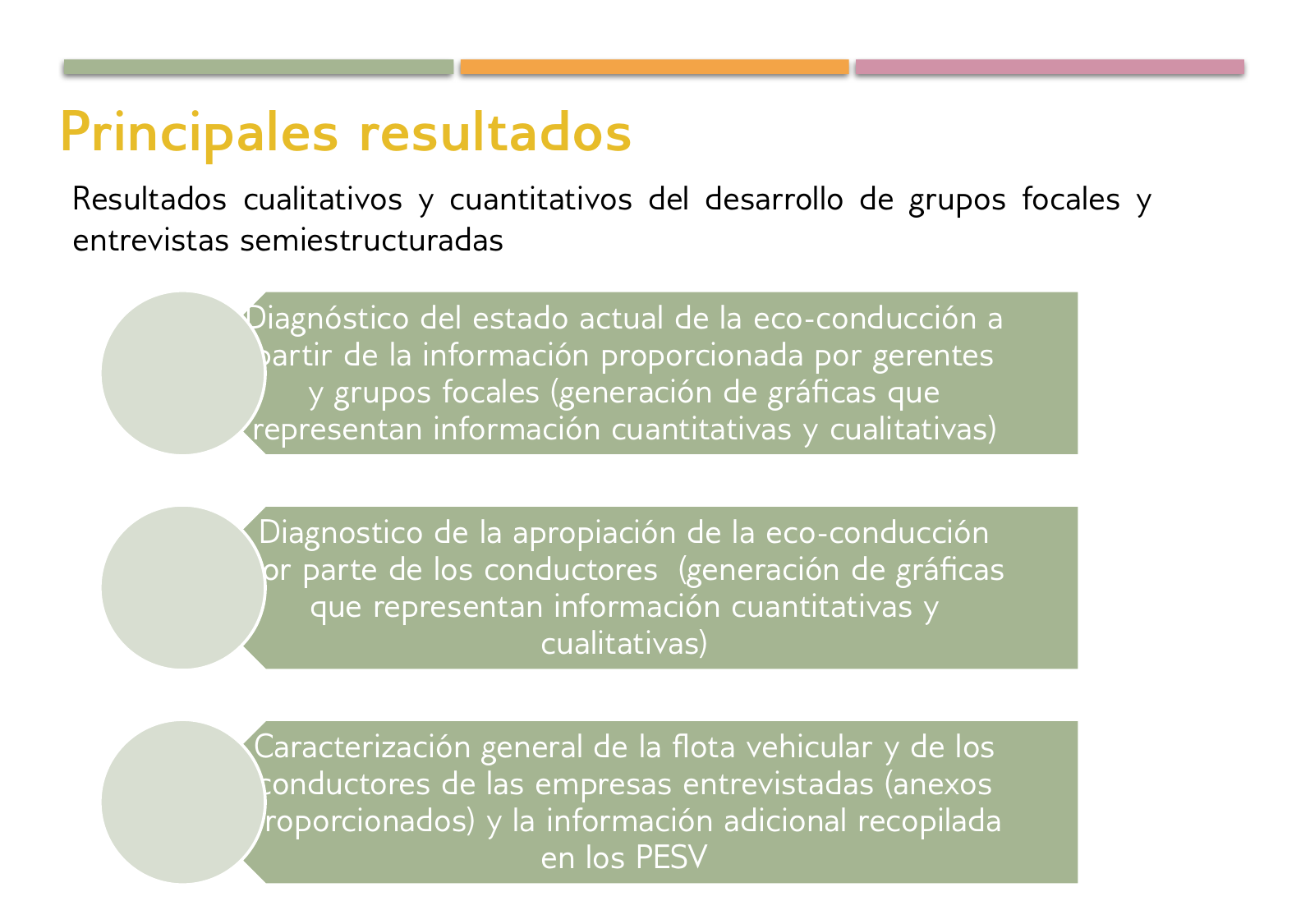

Principales resultados
Resultados cualitativos y cuantitativos del desarrollo de grupos focales y entrevistas semiestructuradas
Diagnóstico del estado actual de la eco-conducción a partir de la información proporcionada por gerentes y grupos focales (generación de gráficas que representan información cuantitativas y cualitativas)
Diagnostico de la apropiación de la eco-conducción por parte de los conductores  (generación de gráficas que representan información cuantitativas y cualitativas)
Caracterización general de la flota vehicular y de los conductores de las empresas entrevistadas (anexos proporcionados) y la información adicional recopilada en los PESV